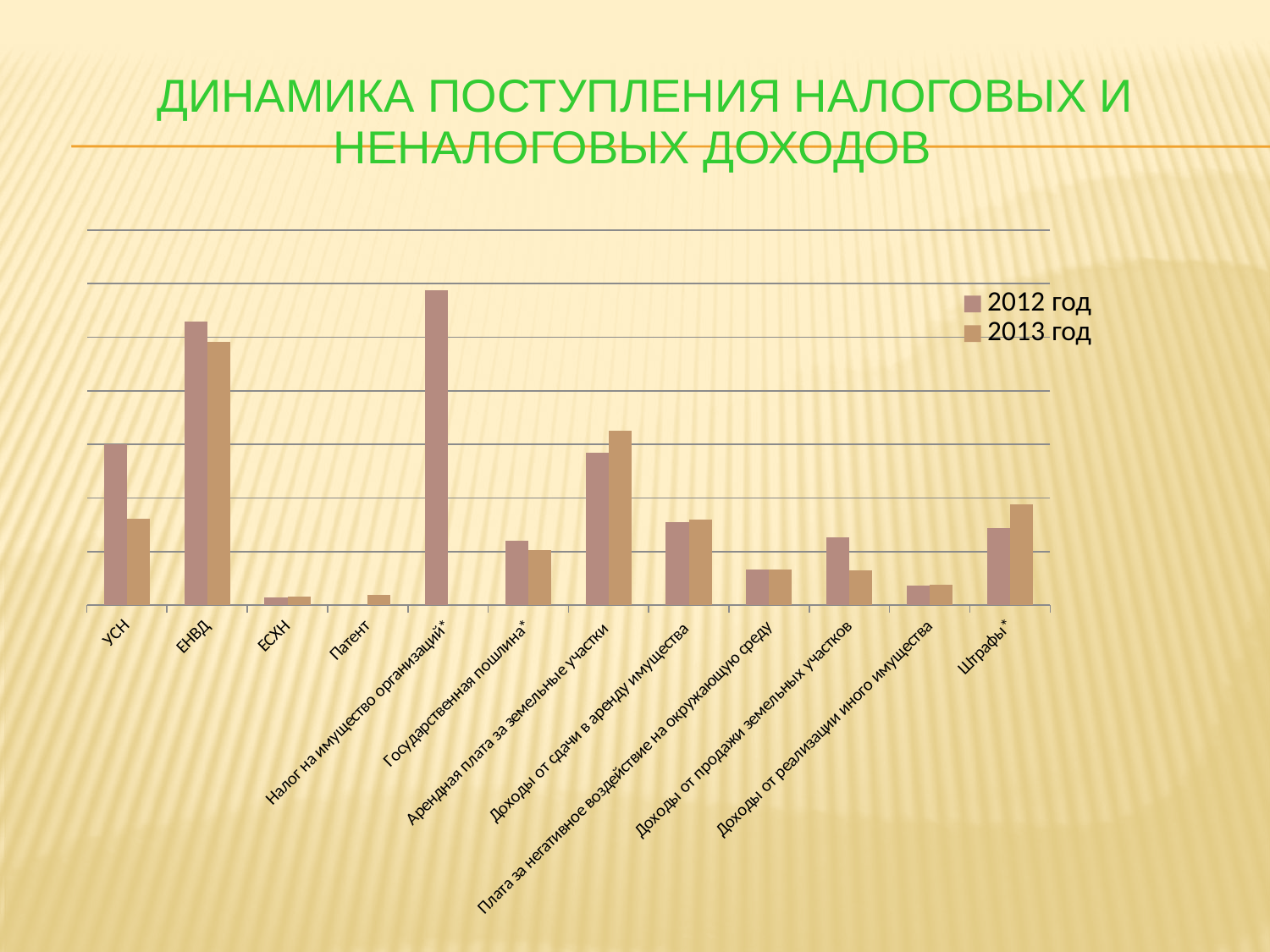

# Динамика поступления налоговых и неналоговых доходов

### Chart

| Category | 2012 год | 2013 год |
|---|---|---|
| УСН | 14984.6 | 8046.9 |
| ЕНВД | 26422.9 | 24548.3 |
| ЕСХН | 713.2 | 796.5 |
| Патент | None | 921.2 |
| Налог на имущество организаций* | 29362.799999999996 | None |
| Государственная пошлина* | 6040.2 | 5167.400000000001 |
| Арендная плата за земельные участки  | 14236.6 | 16279.4 |
| Доходы от сдачи в аренду имущества  | 7725.5 | 8019.2 |
| Плата за негативное воздействие на окружающую среду | 3311.9 | 3305.3 |
| Доходы от продажи земельных участков | 6334.0 | 3246.1 |
| Доходы от реализации иного имущества | 1823.2 | 1912.4 |
| Штрафы* | 7160.1 | 9437.0 |